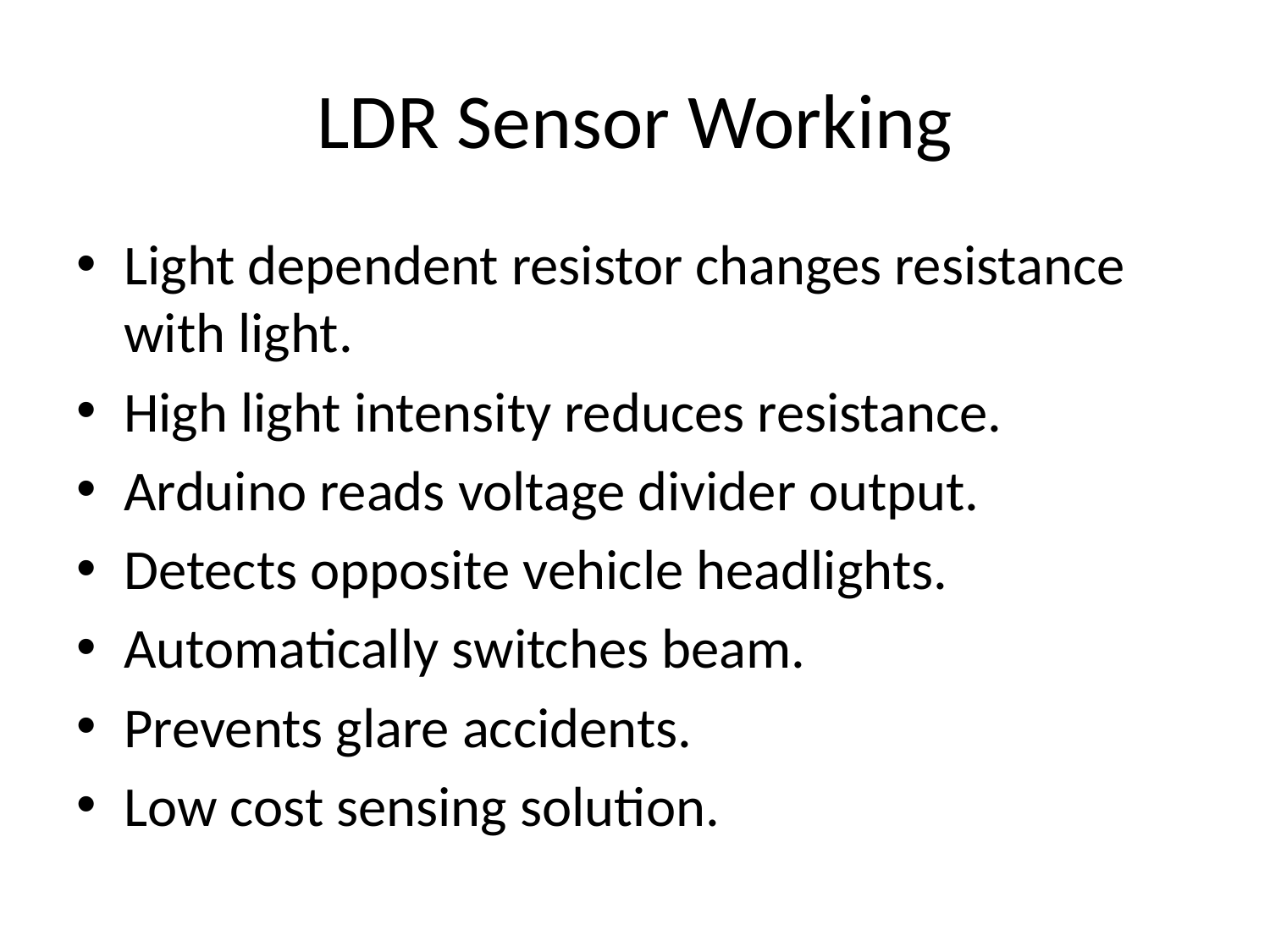

# LDR Sensor Working
Light dependent resistor changes resistance with light.
High light intensity reduces resistance.
Arduino reads voltage divider output.
Detects opposite vehicle headlights.
Automatically switches beam.
Prevents glare accidents.
Low cost sensing solution.